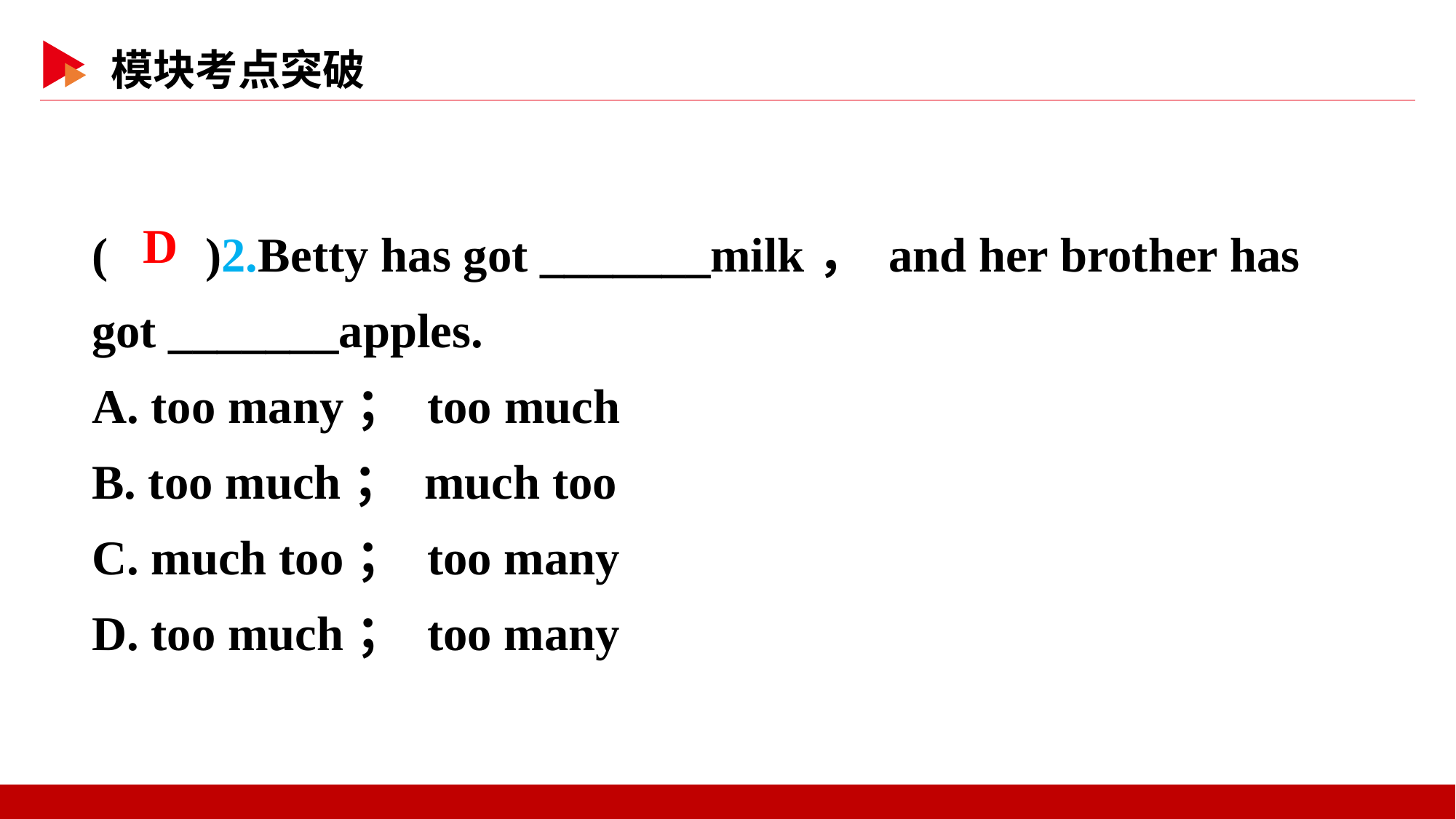

(        )2.Betty has got _______milk， and her brother has got _______apples.
A. too many； too much
B. too much； much too
C. much too； too many
D. too much； too many
   D